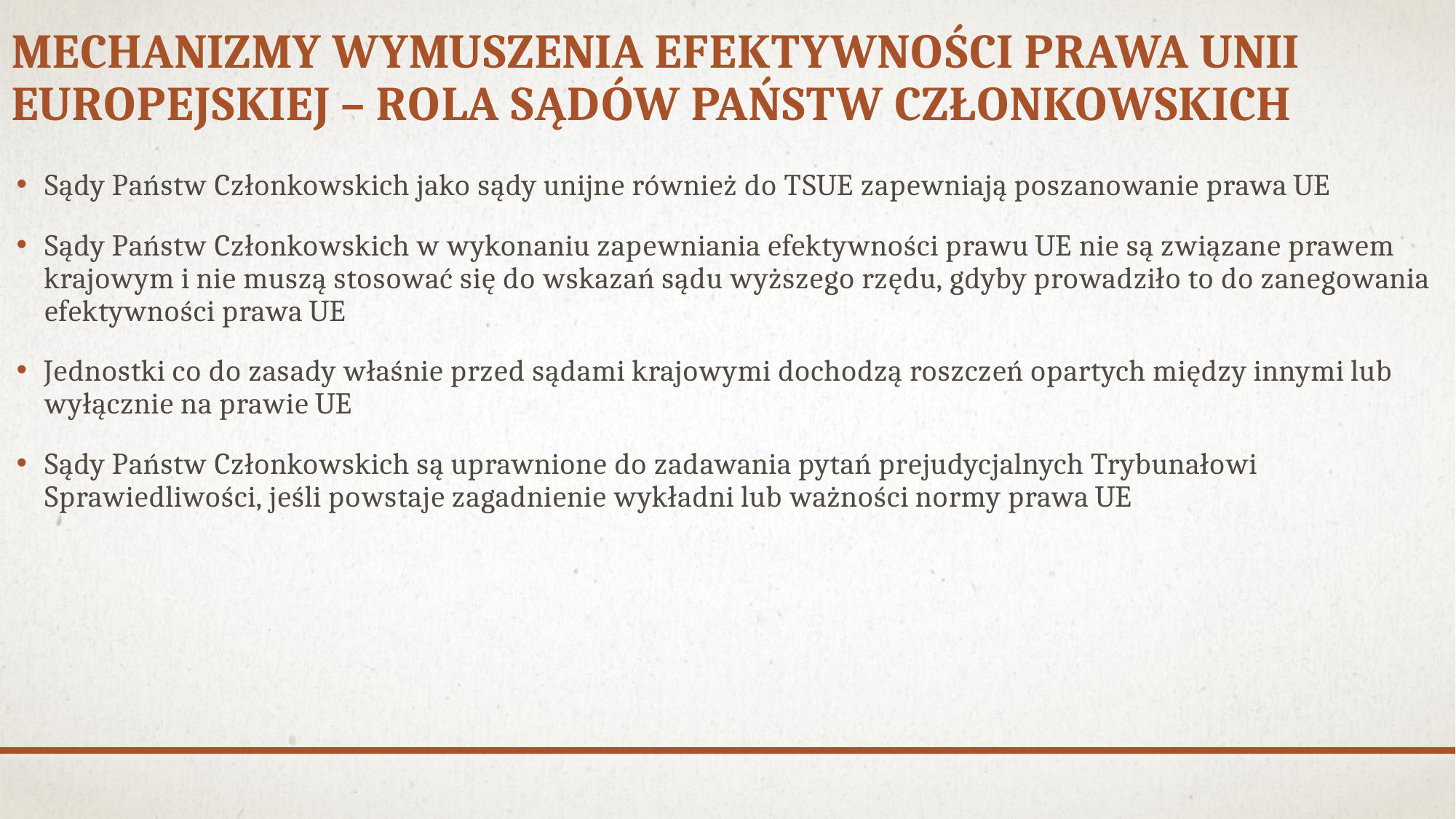

# Mechanizmy wymuszenia efektywności prawa unii europejskiej – rola sądów państw członkowskich
Sądy Państw Członkowskich jako sądy unijne również do TSUE zapewniają poszanowanie prawa UE
Sądy Państw Członkowskich w wykonaniu zapewniania efektywności prawu UE nie są związane prawem krajowym i nie muszą stosować się do wskazań sądu wyższego rzędu, gdyby prowadziło to do zanegowania efektywności prawa UE
Jednostki co do zasady właśnie przed sądami krajowymi dochodzą roszczeń opartych między innymi lub wyłącznie na prawie UE
Sądy Państw Członkowskich są uprawnione do zadawania pytań prejudycjalnych Trybunałowi Sprawiedliwości, jeśli powstaje zagadnienie wykładni lub ważności normy prawa UE